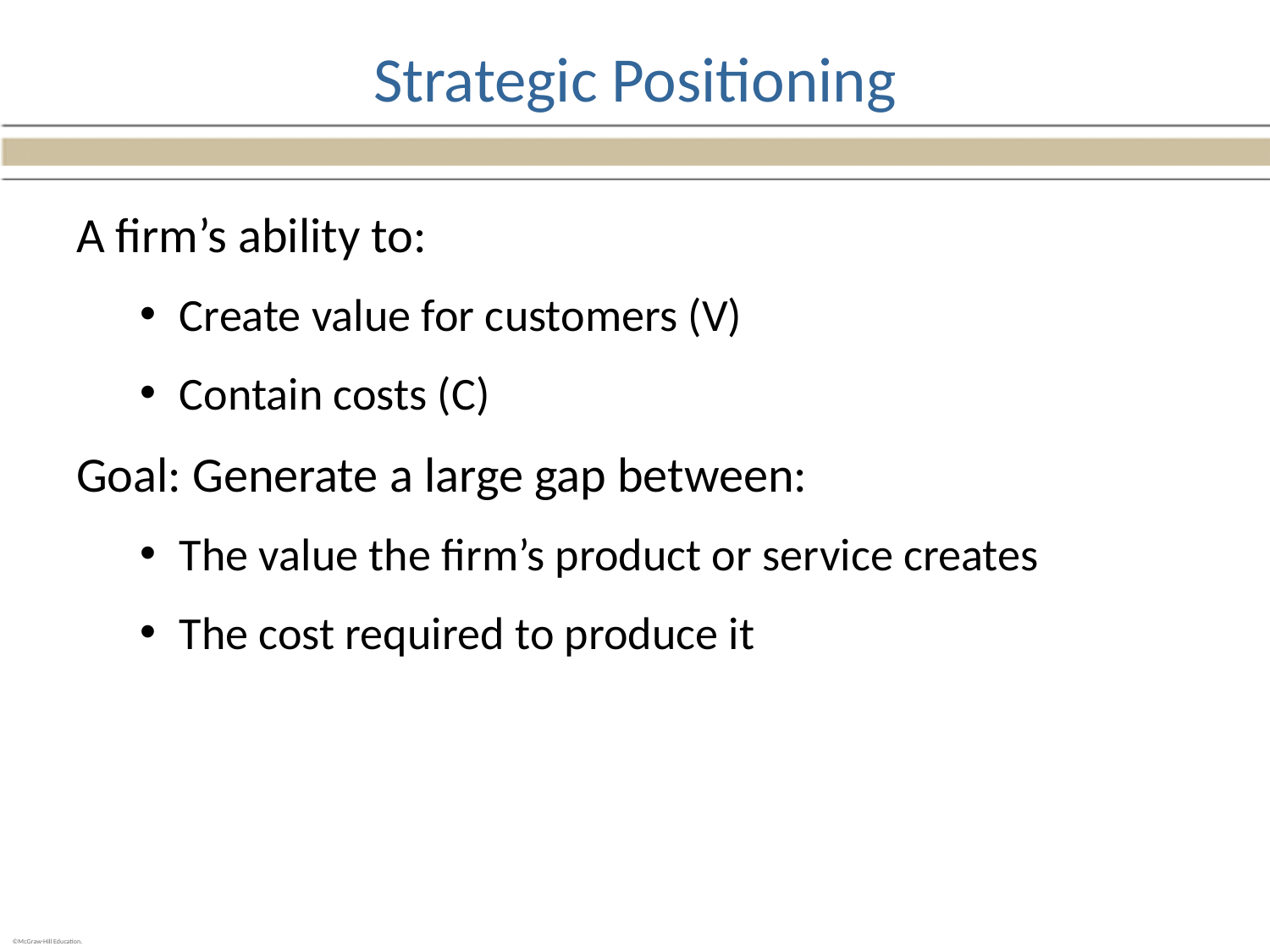

# Strategic Positioning
A firm’s ability to:
Create value for customers (V)
Contain costs (C)
Goal: Generate a large gap between:
The value the firm’s product or service creates
The cost required to produce it